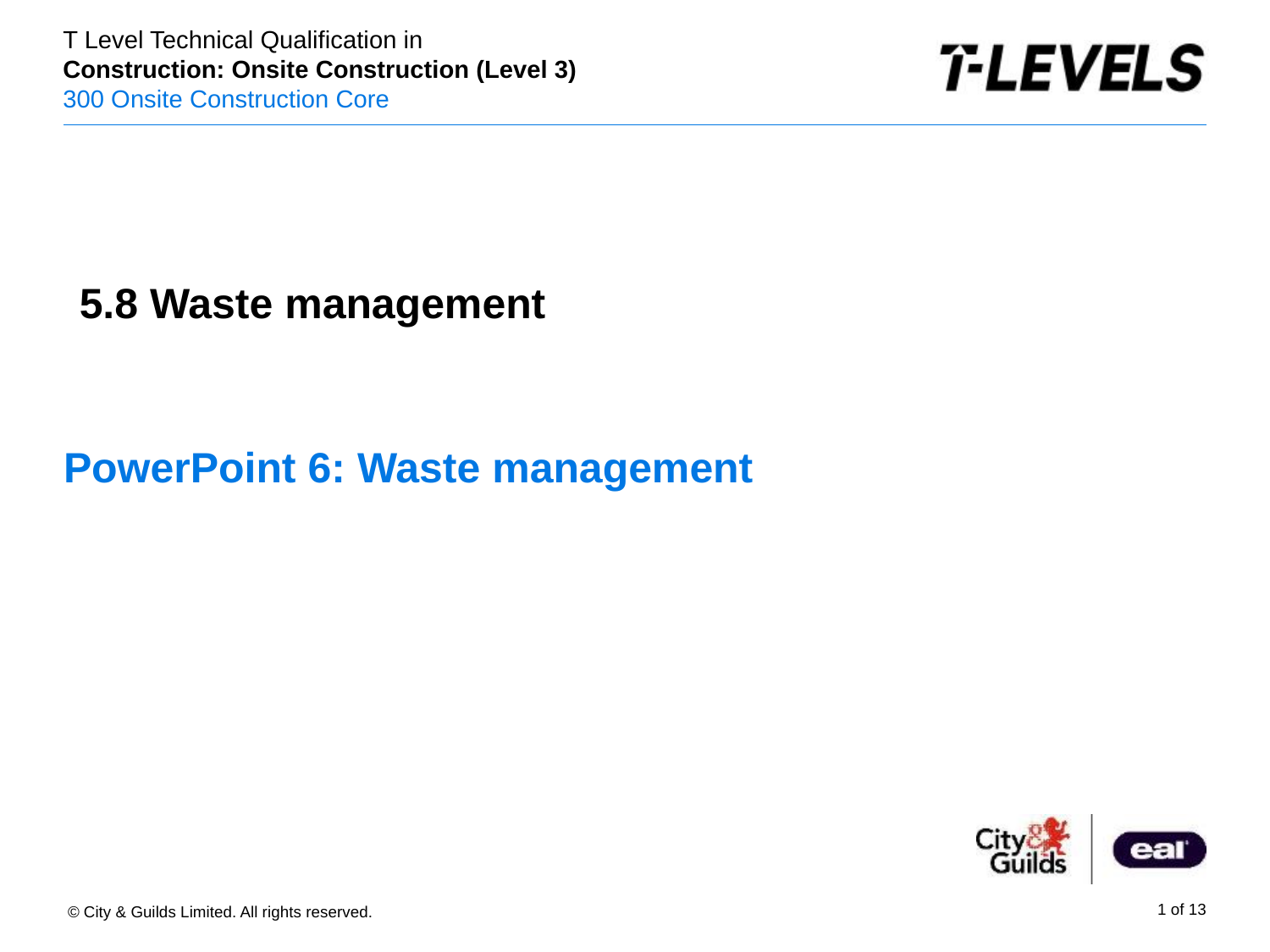

5.8 Waste management
# PowerPoint 6: Waste management